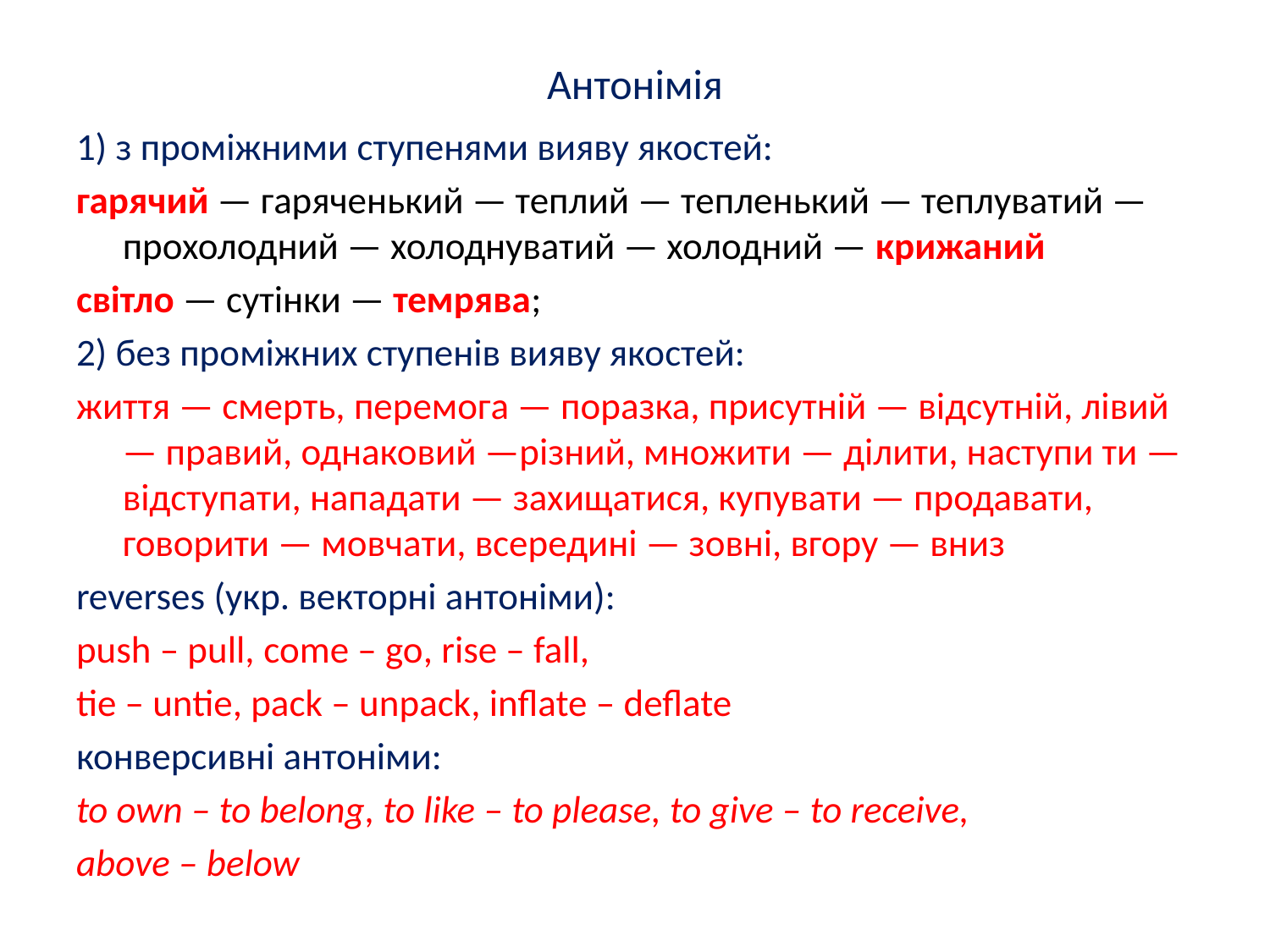

# Антонімія
1) з проміжними ступенями вияву якостей:
гарячий — гаряченький — теплий — тепленький — теплуватий — прохолодний — холоднуватий — холодний — крижаний
світло — сутінки — темрява;
2) без проміжних ступенів вияву якостей:
життя — смерть, перемога — поразка, присутній — відсутній, лівий — правий, однаковий —різний, множити — ділити, наступи ти — відступати, нападати — захищатися, купувати — продавати, говорити — мовчати, всередині — зовні, вгору — вниз
reverses (укр. векторні антоніми):
push – pull, come – go, rise – fall,
tie – untie, pack – unpack, inflate – deflate
конверсивні антоніми:
to own – to belong, to like – to please, to give – to receive,
above – below